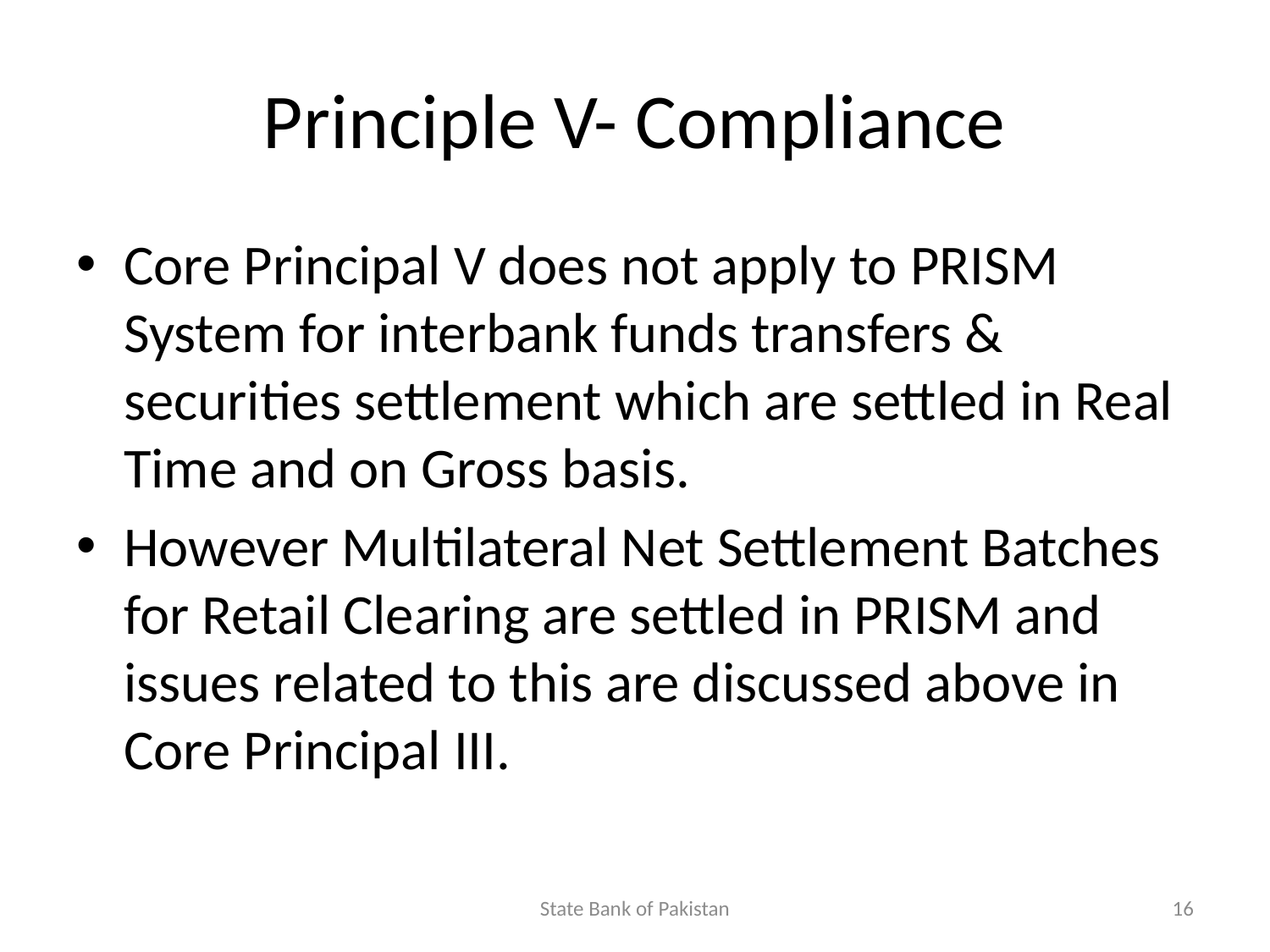

# Principle V- Compliance
Core Principal V does not apply to PRISM System for interbank funds transfers & securities settlement which are settled in Real Time and on Gross basis.
However Multilateral Net Settlement Batches for Retail Clearing are settled in PRISM and issues related to this are discussed above in Core Principal III.
State Bank of Pakistan
16